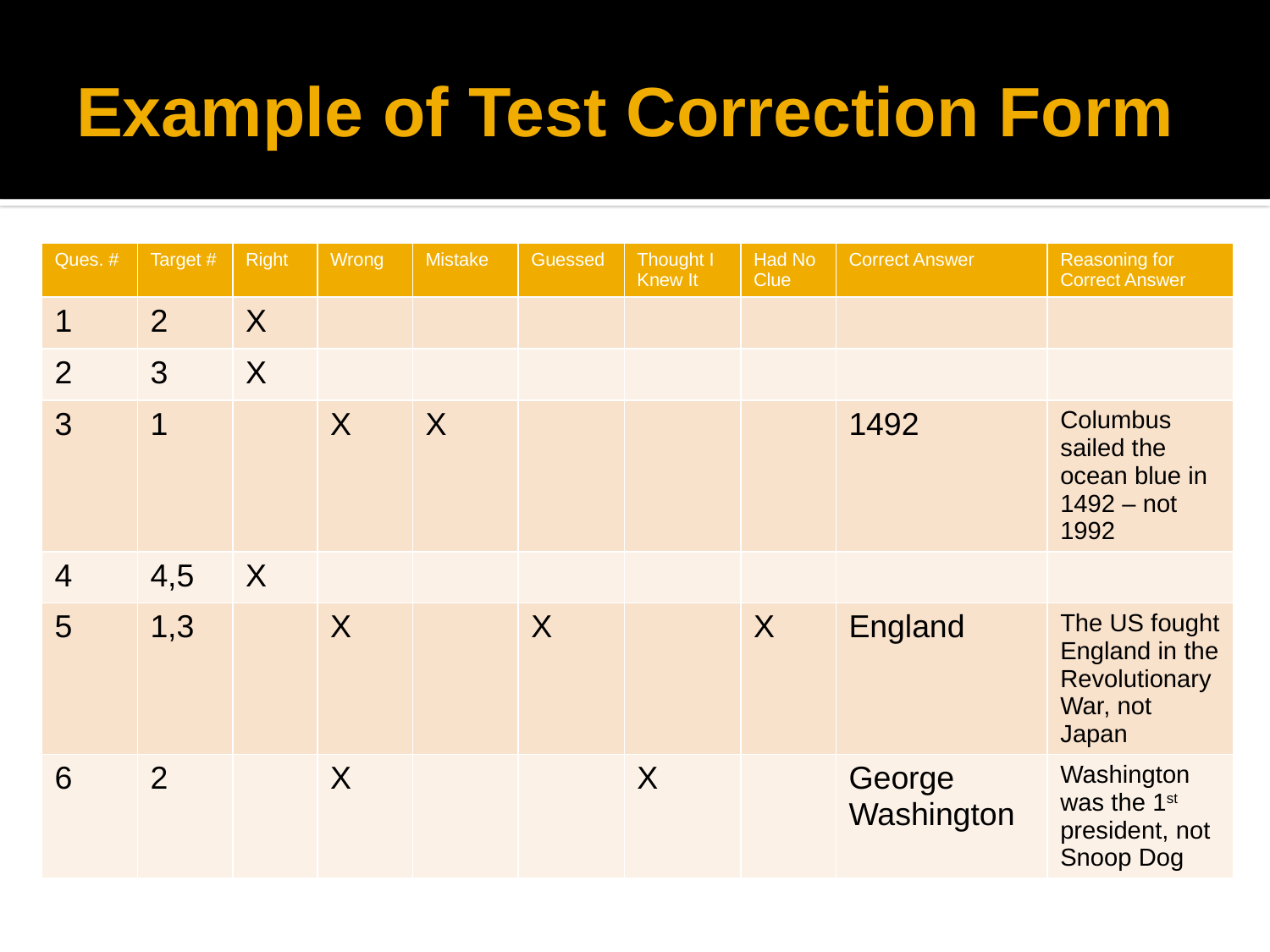

# Example of Test Correction Form
| Ques. # | Target # | Right | Wrong | Mistake | Guessed | Thought I Knew It | Had No Clue | Correct Answer | Reasoning for Correct Answer |
| --- | --- | --- | --- | --- | --- | --- | --- | --- | --- |
| 1 | 2 | X |  |  |  |  |  |  |  |
| 2 | 3 | X |  |  |  |  |  |  |  |
| 3 | 1 |  | X | X |  |  |  | 1492 | Columbus sailed the ocean blue in 1492 – not 1992 |
| 4 | 4,5 | X |  |  |  |  |  |  |  |
| 5 | 1,3 |  | X |  | X |  | X | England | The US fought England in the Revolutionary War, not Japan |
| 6 | 2 |  | X |  |  | X |  | George Washington | Washington was the 1st president, not Snoop Dog |